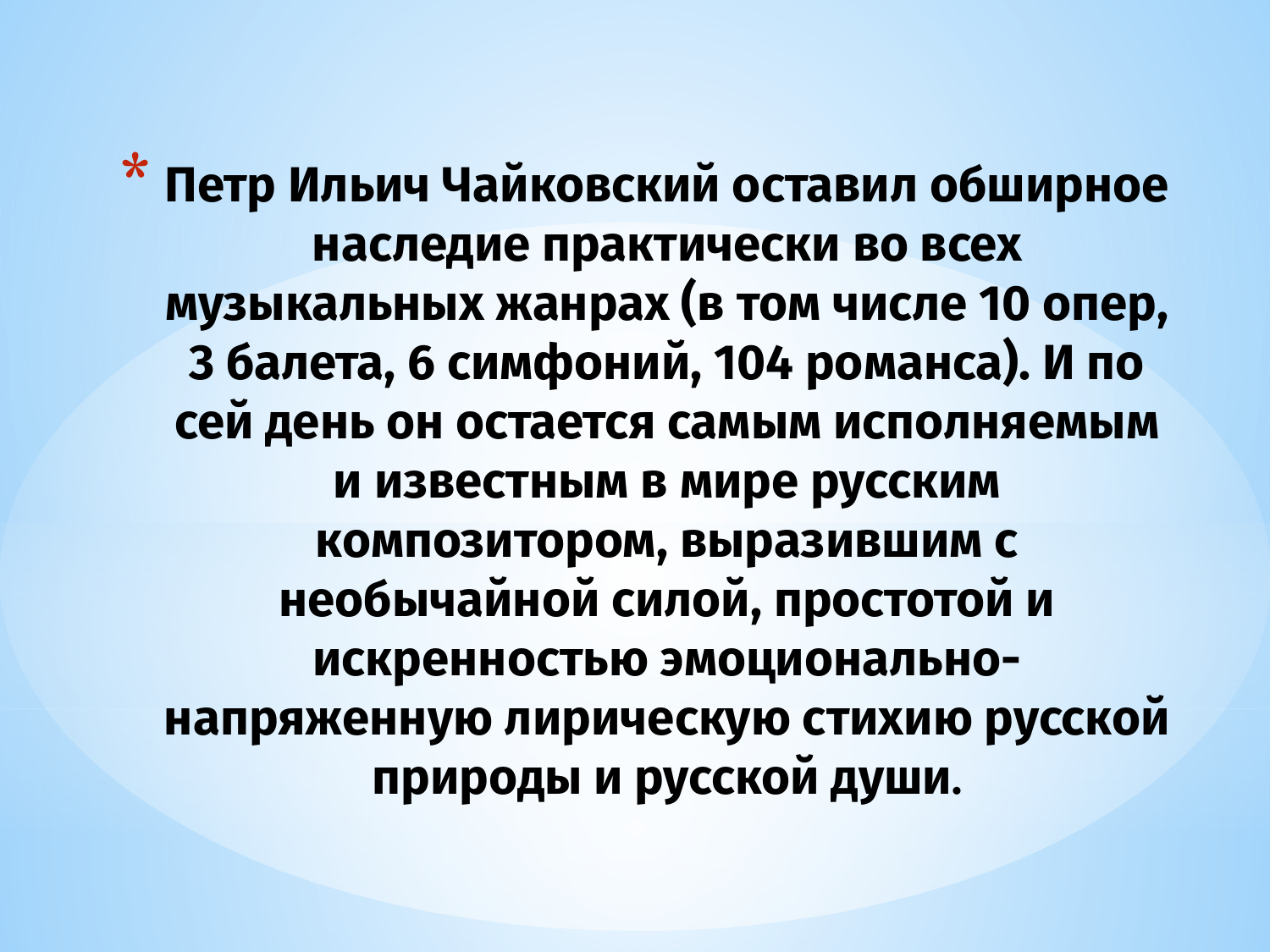

# Петр Ильич Чайковский оставил обширное наследие практически во всех музыкальных жанрах (в том числе 10 опер, 3 балета, 6 симфоний, 104 романса). И по сей день он остается самым исполняемым и известным в мире русским композитором, выразившим с необычайной силой, простотой и искренностью эмоционально-напряженную лирическую стихию русской природы и русской души.